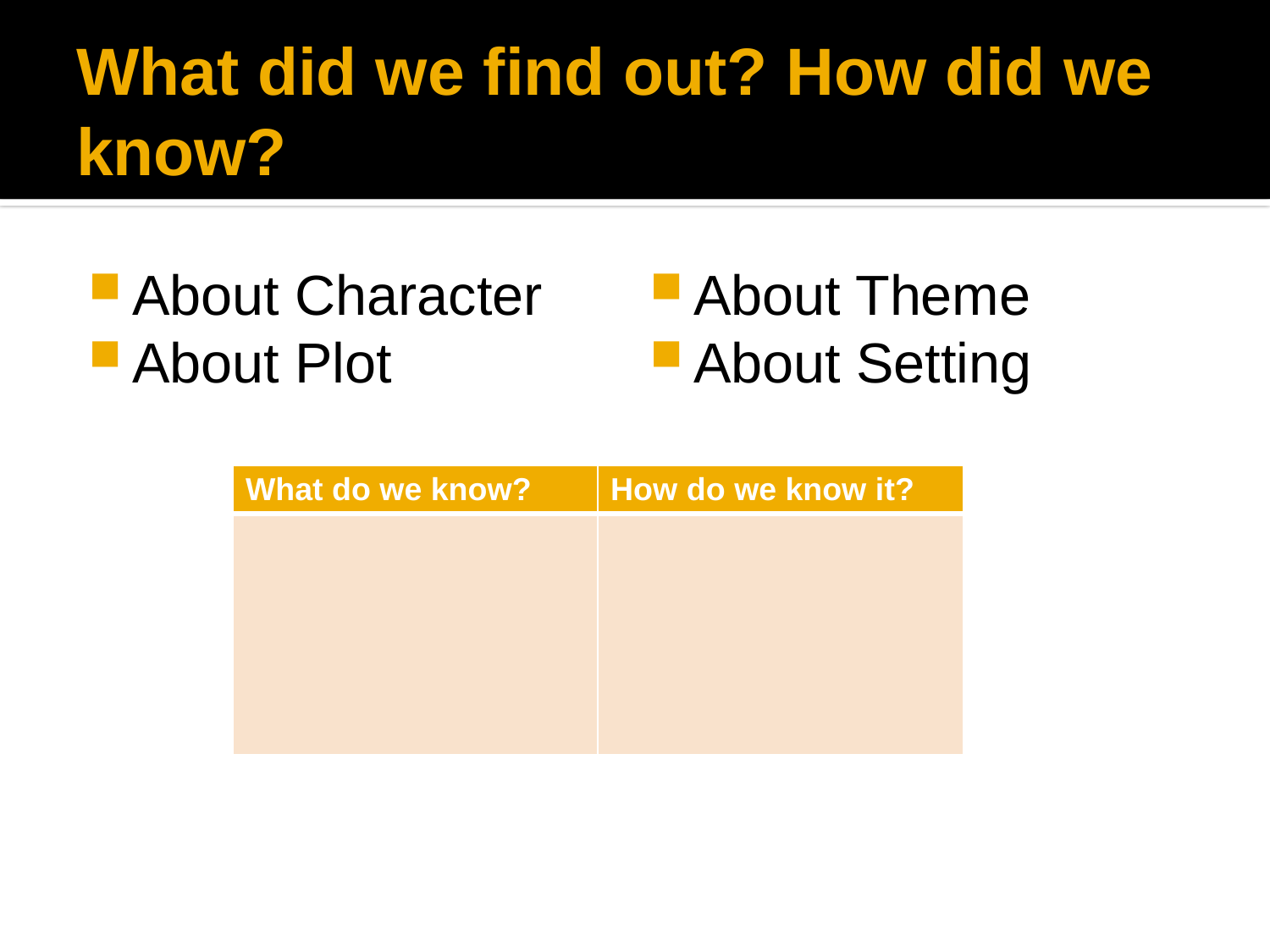

# What did we find out? How did we know?
About Character
About Plot

About Theme
About Setting
| What do we know? | How do we know it? |
| --- | --- |
|  |  |